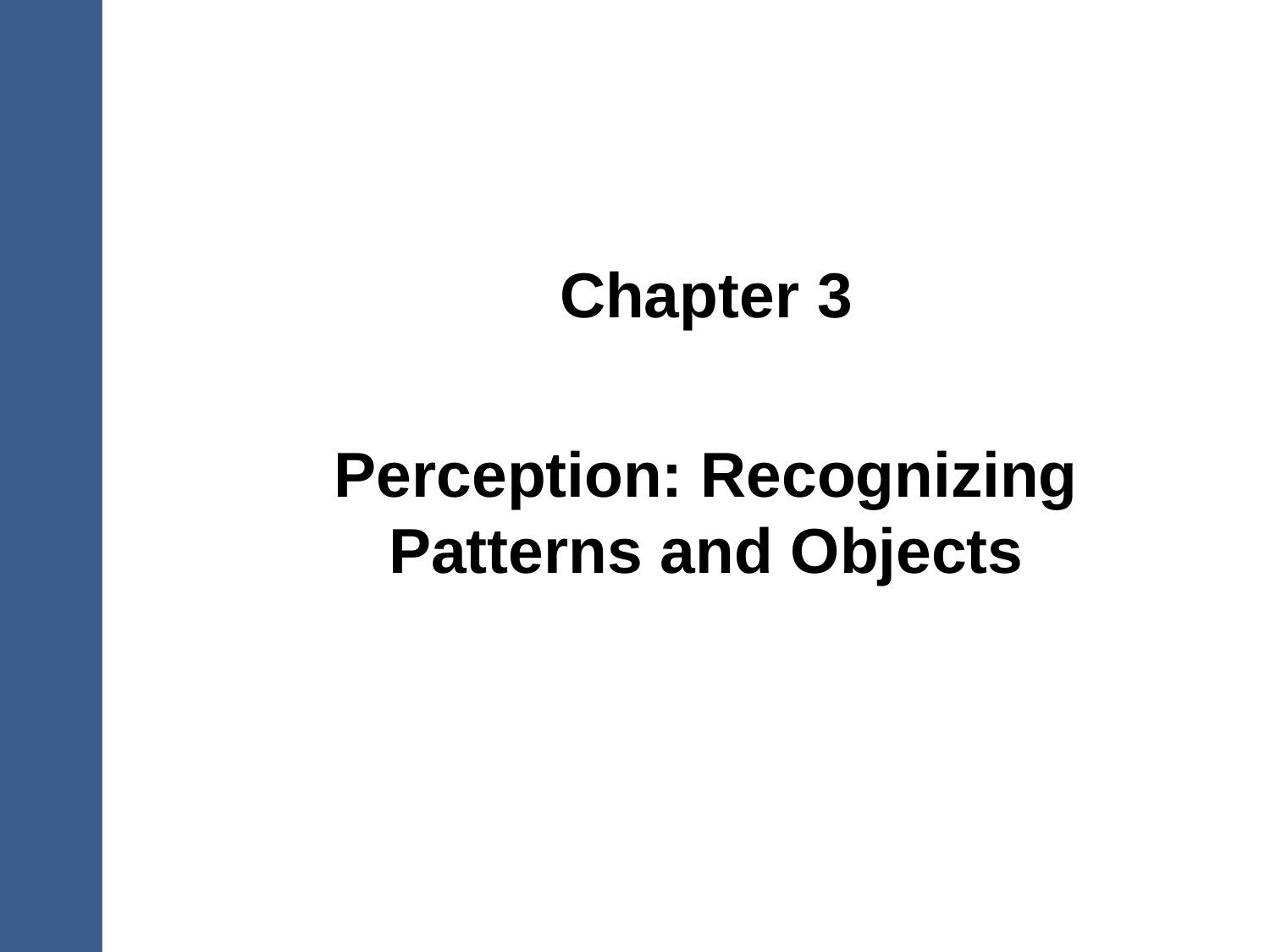

# Chapter 3
Perception: Recognizing Patterns and Objects